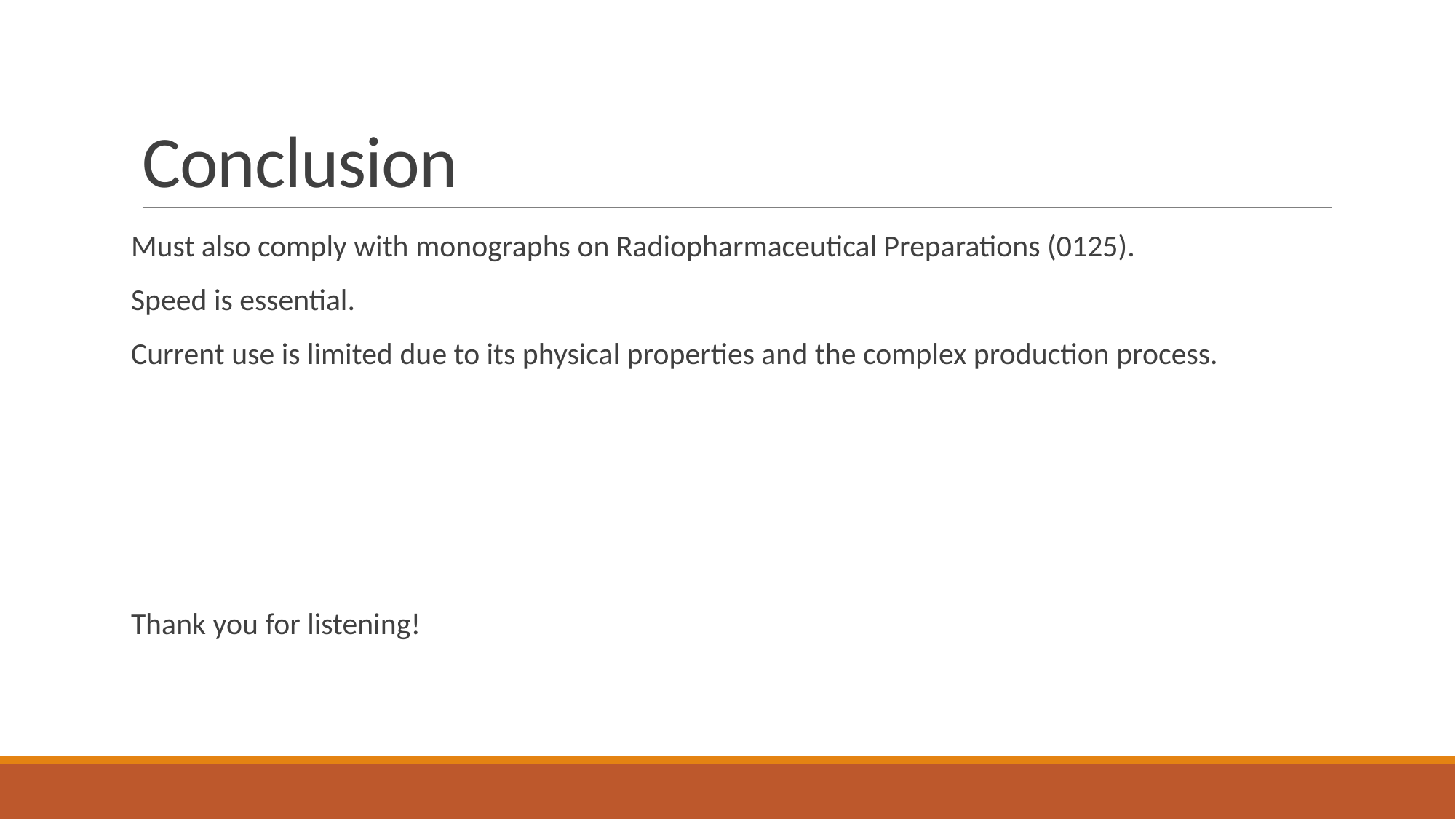

# Conclusion
Must also comply with monographs on Radiopharmaceutical Preparations (0125).
Speed is essential.
Current use is limited due to its physical properties and the complex production process.

Thank you for listening!